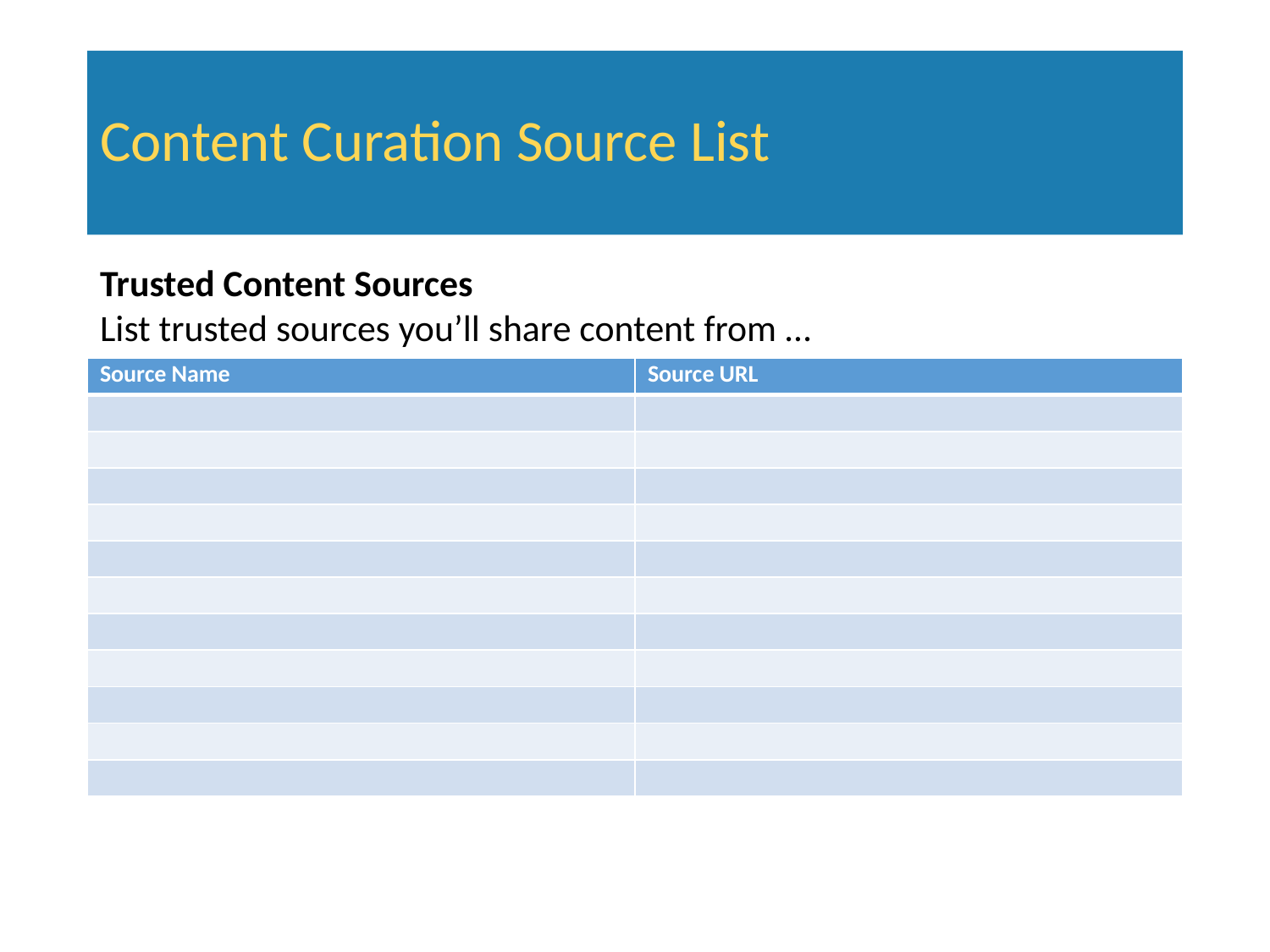

# Content Curation Source List
Trusted Content Sources
List trusted sources you’ll share content from …

| Source Name | Source URL |
| --- | --- |
|  |  |
|  |  |
|  |  |
|  |  |
|  |  |
|  |  |
|  |  |
|  |  |
|  |  |
|  |  |
|  |  |